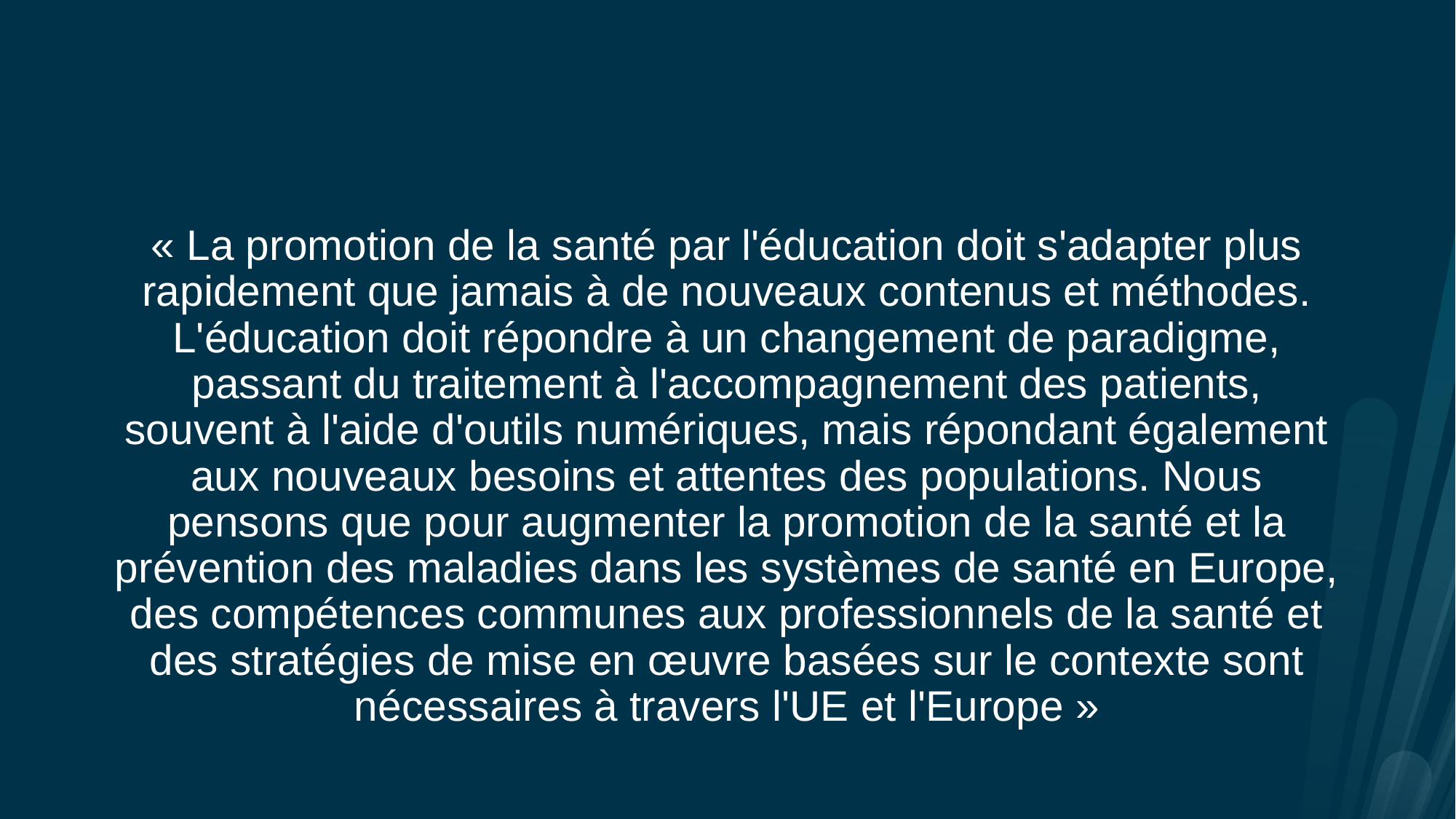

#
« La promotion de la santé par l'éducation doit s'adapter plus rapidement que jamais à de nouveaux contenus et méthodes. L'éducation doit répondre à un changement de paradigme, passant du traitement à l'accompagnement des patients, souvent à l'aide d'outils numériques, mais répondant également aux nouveaux besoins et attentes des populations. Nous pensons que pour augmenter la promotion de la santé et la prévention des maladies dans les systèmes de santé en Europe, des compétences communes aux professionnels de la santé et des stratégies de mise en œuvre basées sur le contexte sont nécessaires à travers l'UE et l'Europe »